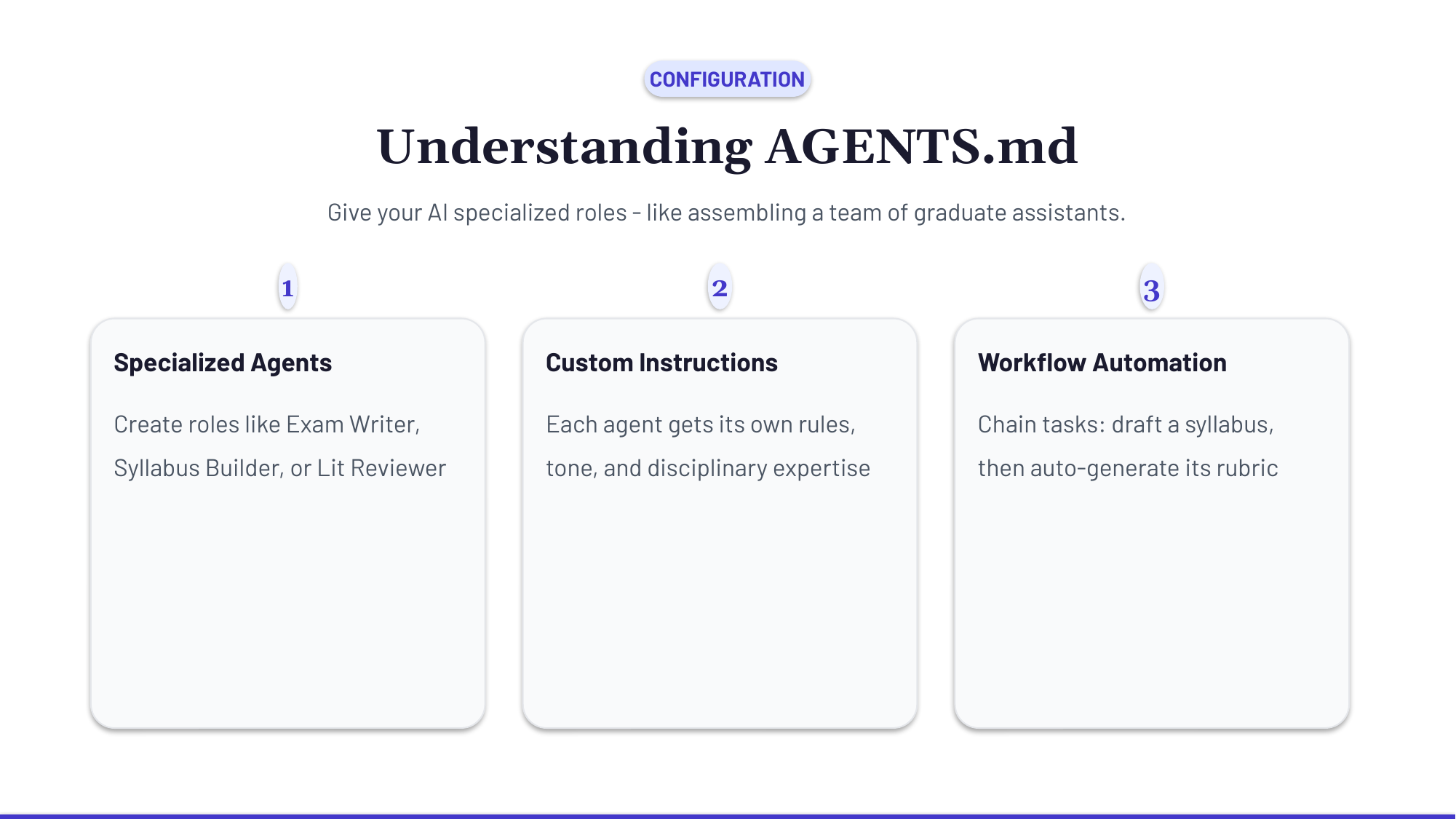

CONFIGURATION
Understanding AGENTS.md
Give your AI specialized roles - like assembling a team of graduate assistants.
1
2
3

Specialized Agents
Custom Instructions
Workflow Automation
Create roles like Exam Writer, Syllabus Builder, or Lit Reviewer
Each agent gets its own rules, tone, and disciplinary expertise
Chain tasks: draft a syllabus, then auto-generate its rubric